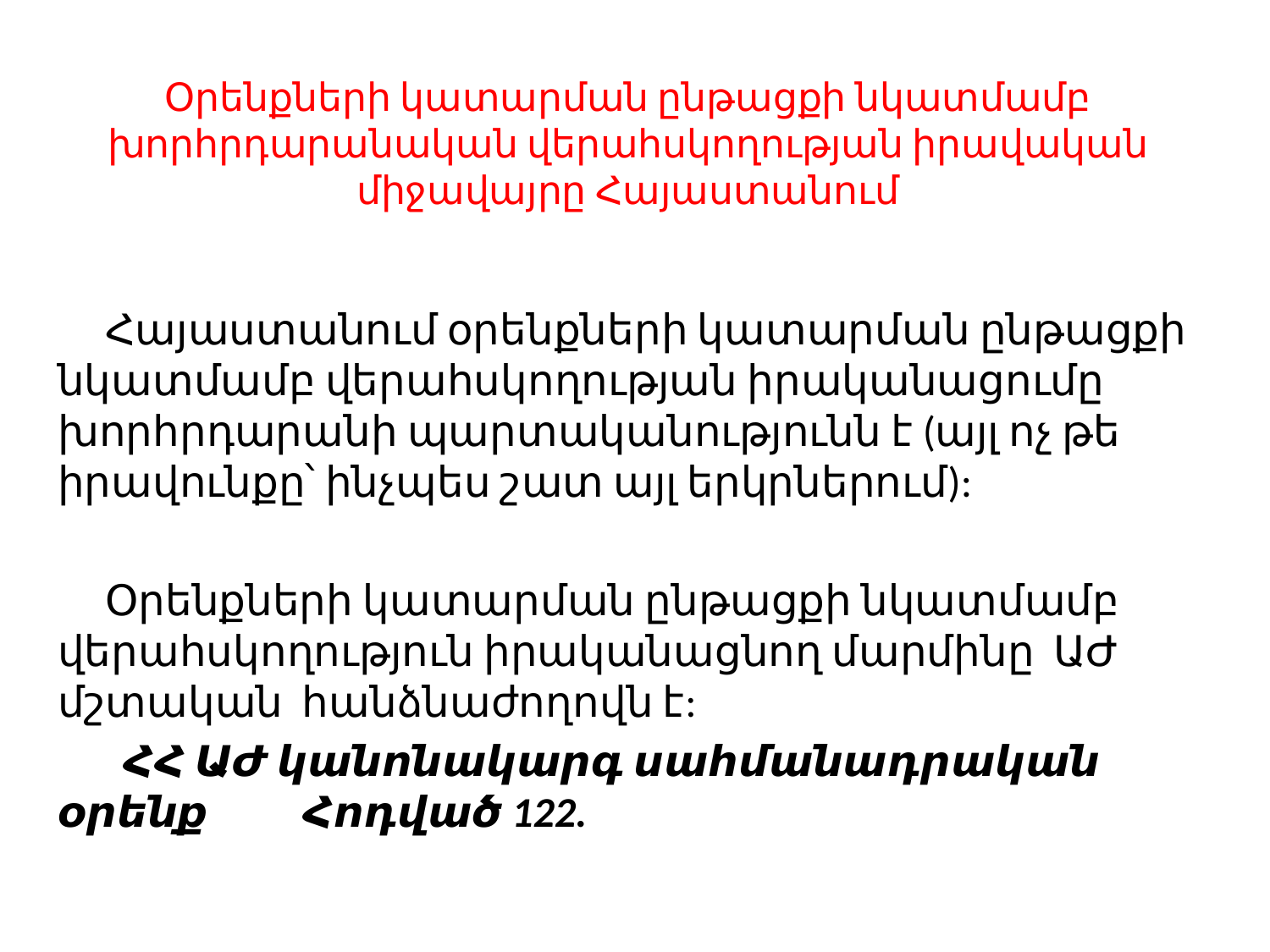

# Օրենքների կատարման ընթացքի նկատմամբ խորհրդարանական վերահսկողության իրավական միջավայրը Հայաստանում
     Հայաստանում օրենքների կատարման ընթացքի նկատմամբ վերահսկողության իրականացումը խորհրդարանի պարտականությունն է (այլ ոչ թե իրավունքը՝ ինչպես շատ այլ երկրներում):

     Օրենքների կատարման ընթացքի նկատմամբ վերահսկողություն իրականացնող մարմինը  ԱԺ մշտական  հանձնաժողովն է:
       ՀՀ ԱԺ կանոնակարգ սահմանադրական օրենք          Հոդված 122.